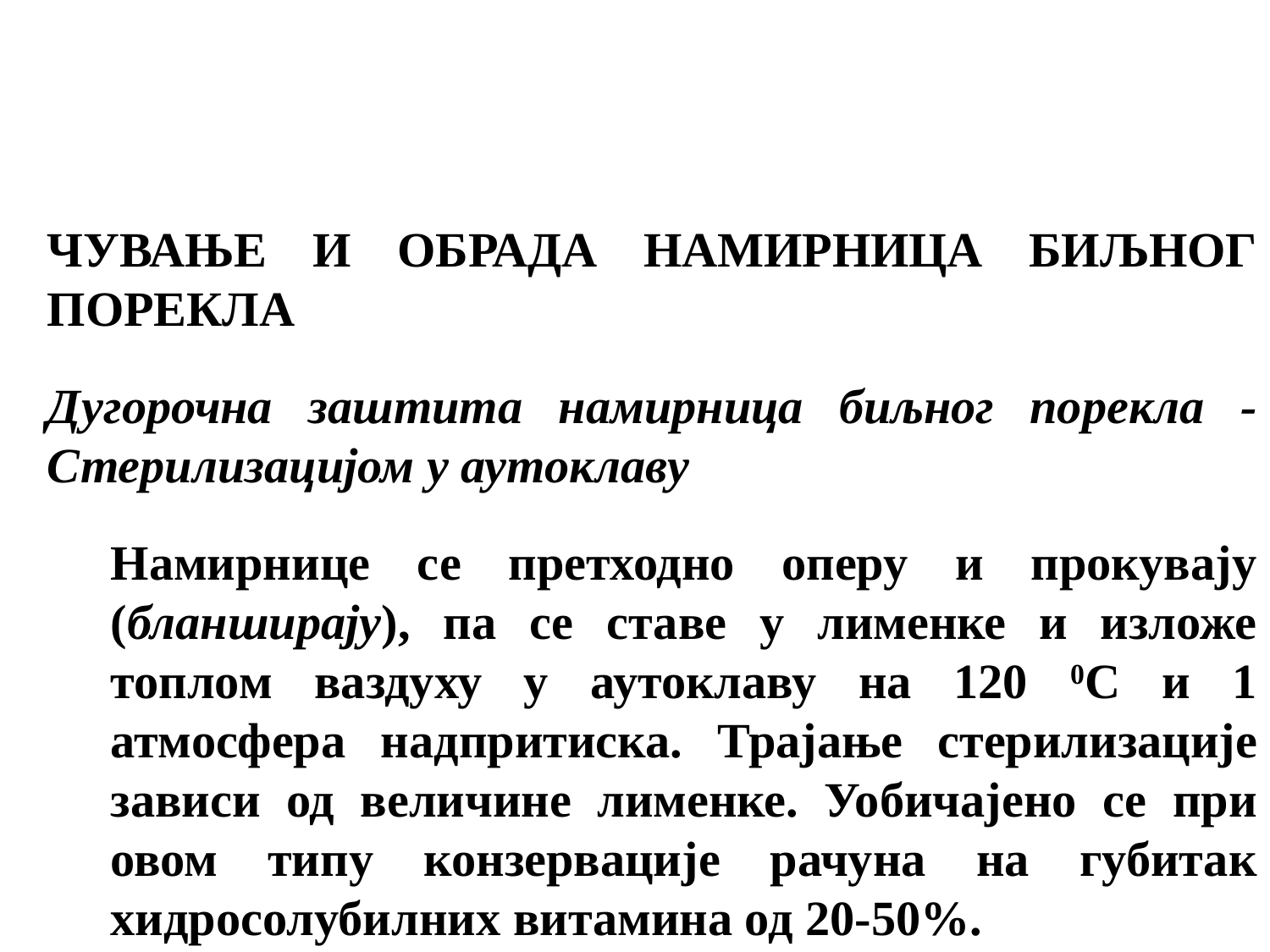

ЧУВАЊЕ И ОБРАДА НАМИРНИЦА БИЉНОГ ПОРЕКЛА

Дугорочна заштита намирница биљног порекла - Стерилизацијом у аутоклаву

Намирнице се претходно оперу и прокувају (бланширају), па се ставе у лименке и изложе топлом ваздуху у аутоклаву на 120 0С и 1 атмосфера надпритиска. Трајање стерилизације зависи од величине лименке. Уобичајено се при овом типу конзервације рачуна на губитак хидросолубилних витамина од 20-50%.